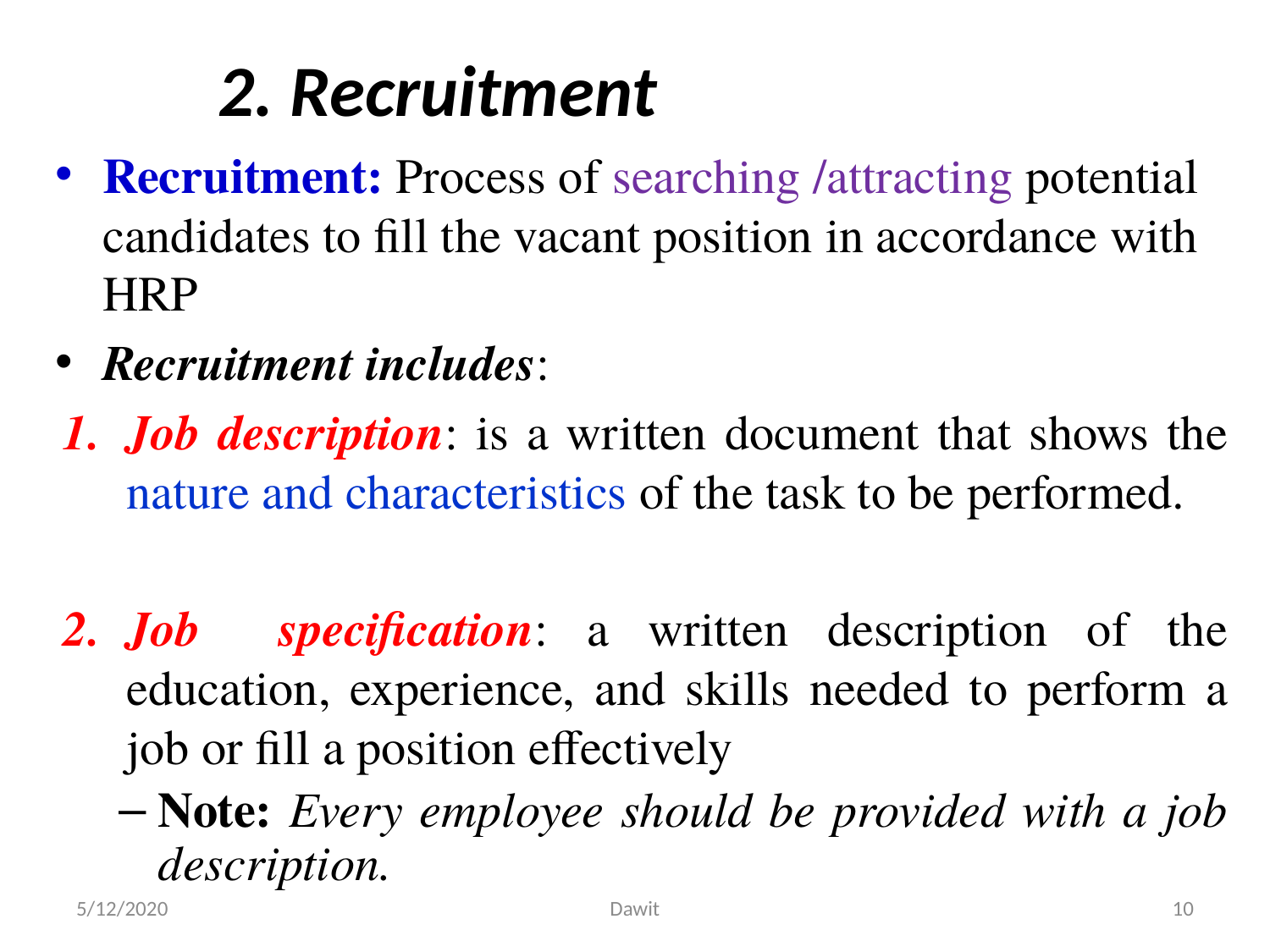

# 2. Recruitment
Recruitment: Process of searching /attracting potential candidates to fill the vacant position in accordance with HRP
Recruitment includes:
Job description: is a written document that shows the nature and characteristics of the task to be performed.

Job  specification: a written description of the education, experience, and skills needed to perform a job or fill a position effectively
Note: Every employee should be provided with a job description.

5/12/2020
Dawit
10